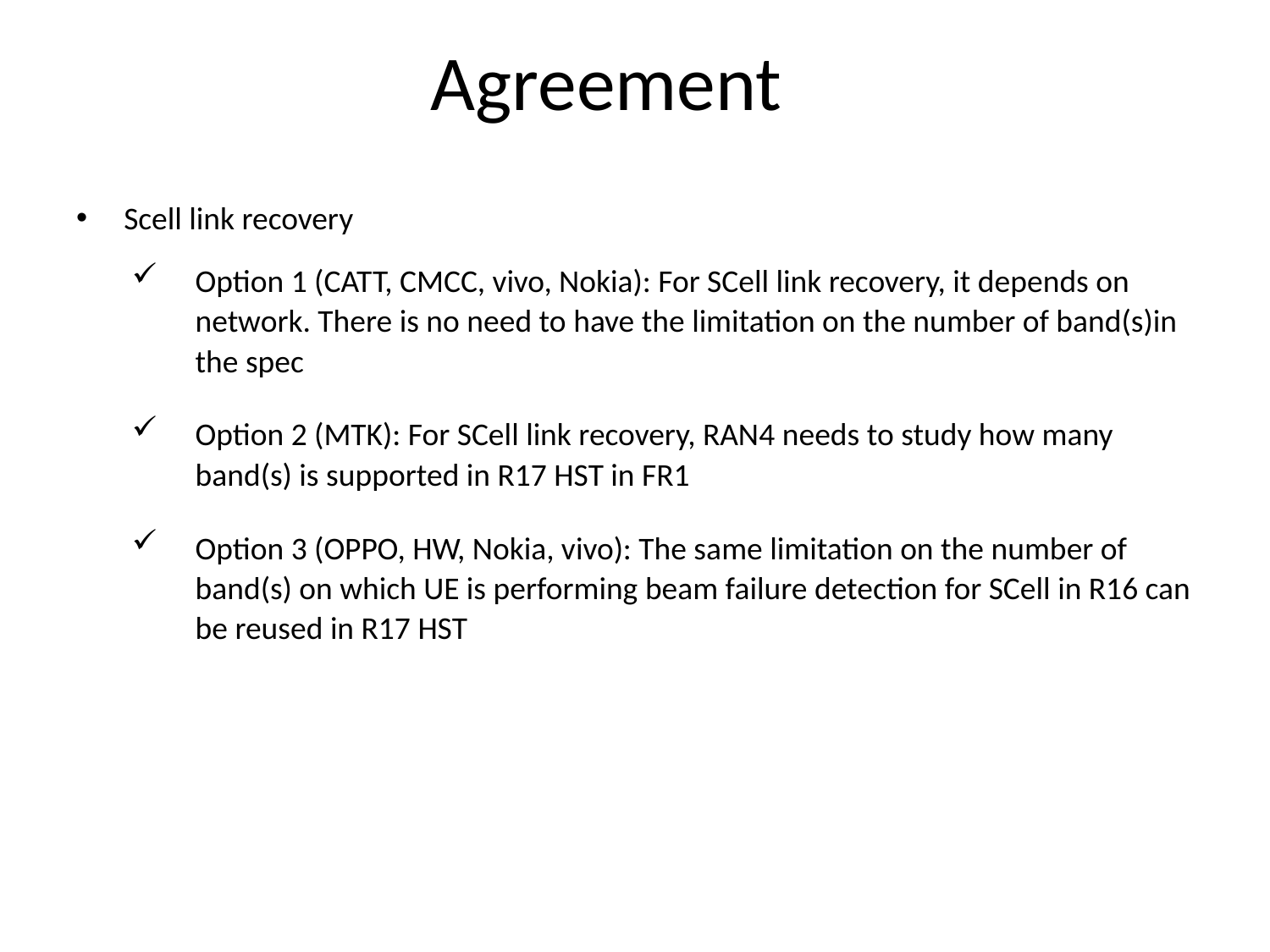

# Agreement

Scell link recovery
Option 1 (CATT, CMCC, vivo, Nokia): For SCell link recovery, it depends on network. There is no need to have the limitation on the number of band(s)in the spec
Option 2 (MTK): For SCell link recovery, RAN4 needs to study how many band(s) is supported in R17 HST in FR1
Option 3 (OPPO, HW, Nokia, vivo): The same limitation on the number of band(s) on which UE is performing beam failure detection for SCell in R16 can be reused in R17 HST